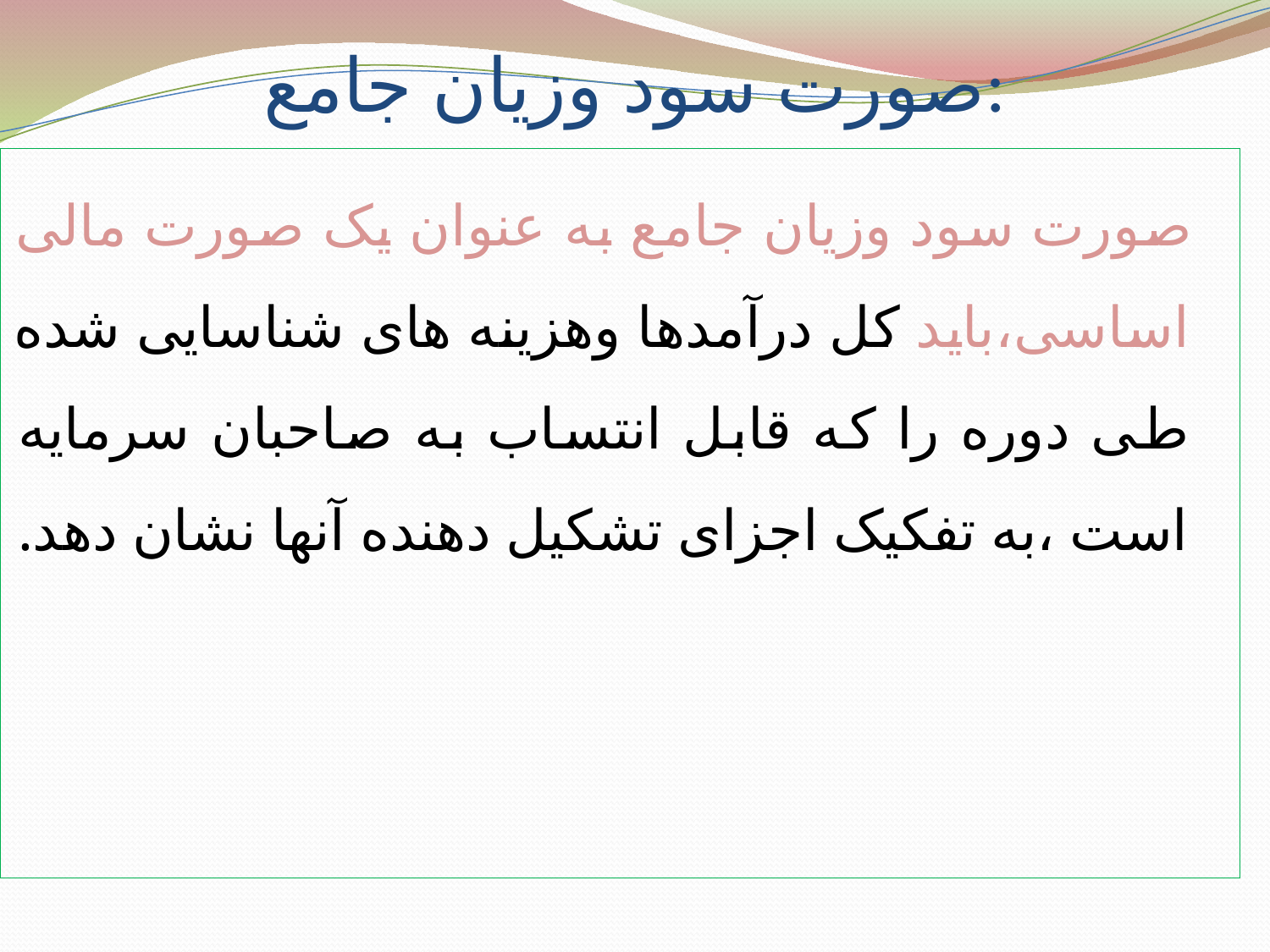

# صورت سود وزیان جامع:
  صورت سود وزیان جامع به عنوان یک صورت مالی اساسی،باید کل درآمدها وهزینه های شناسایی شده طی دوره را که قابل انتساب به صاحبان سرمایه است ،به تفکیک اجزای تشکیل دهنده آنها نشان دهد.